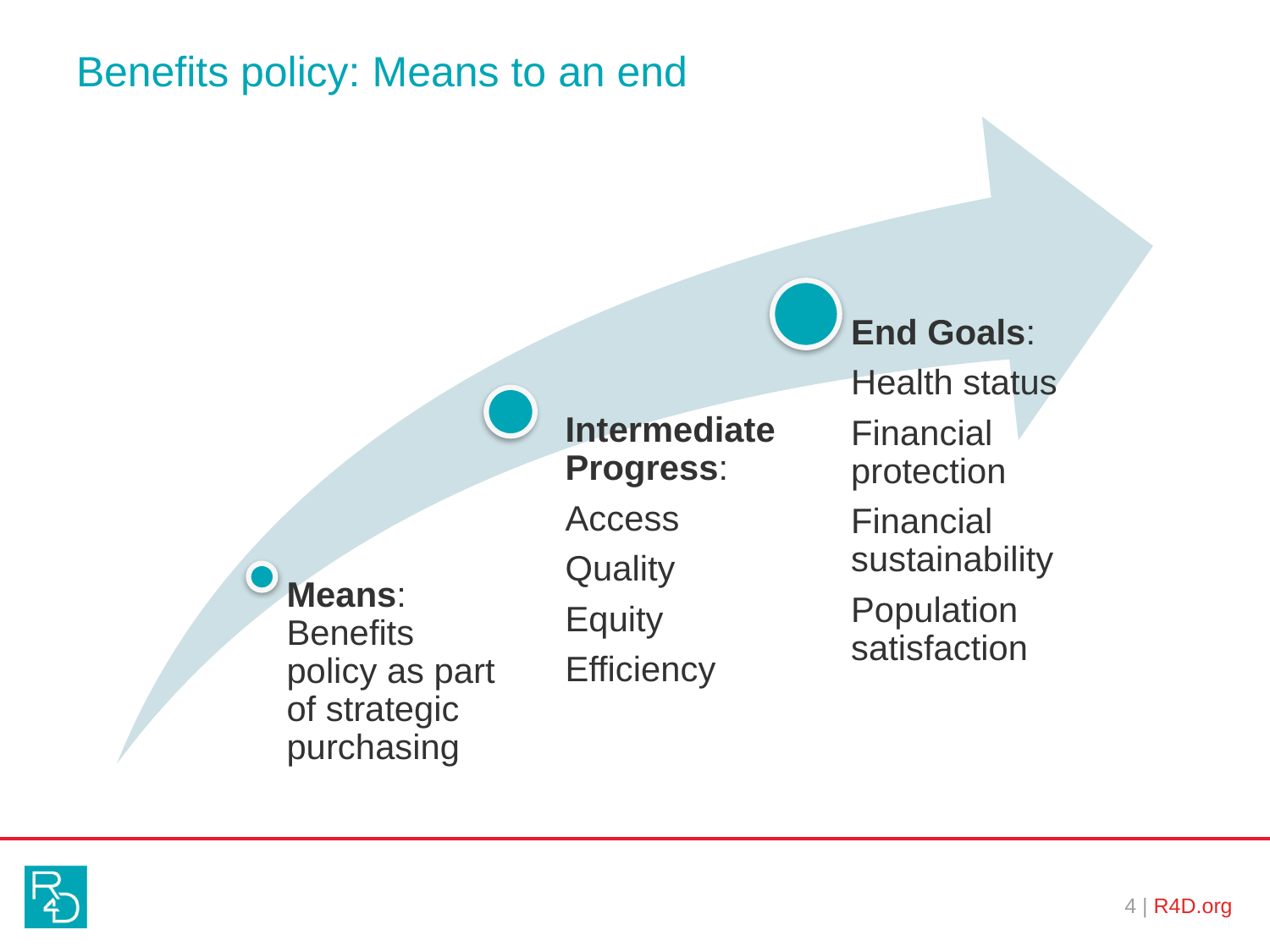

# Benefits policy: Means to an end
Means: Benefits policy as part of strategic purchasing
Intermediate Progress:
Access
Quality
Equity
Efficiency
End Goals:
Health status
Financial protection
Financial sustainability
Population satisfaction
4